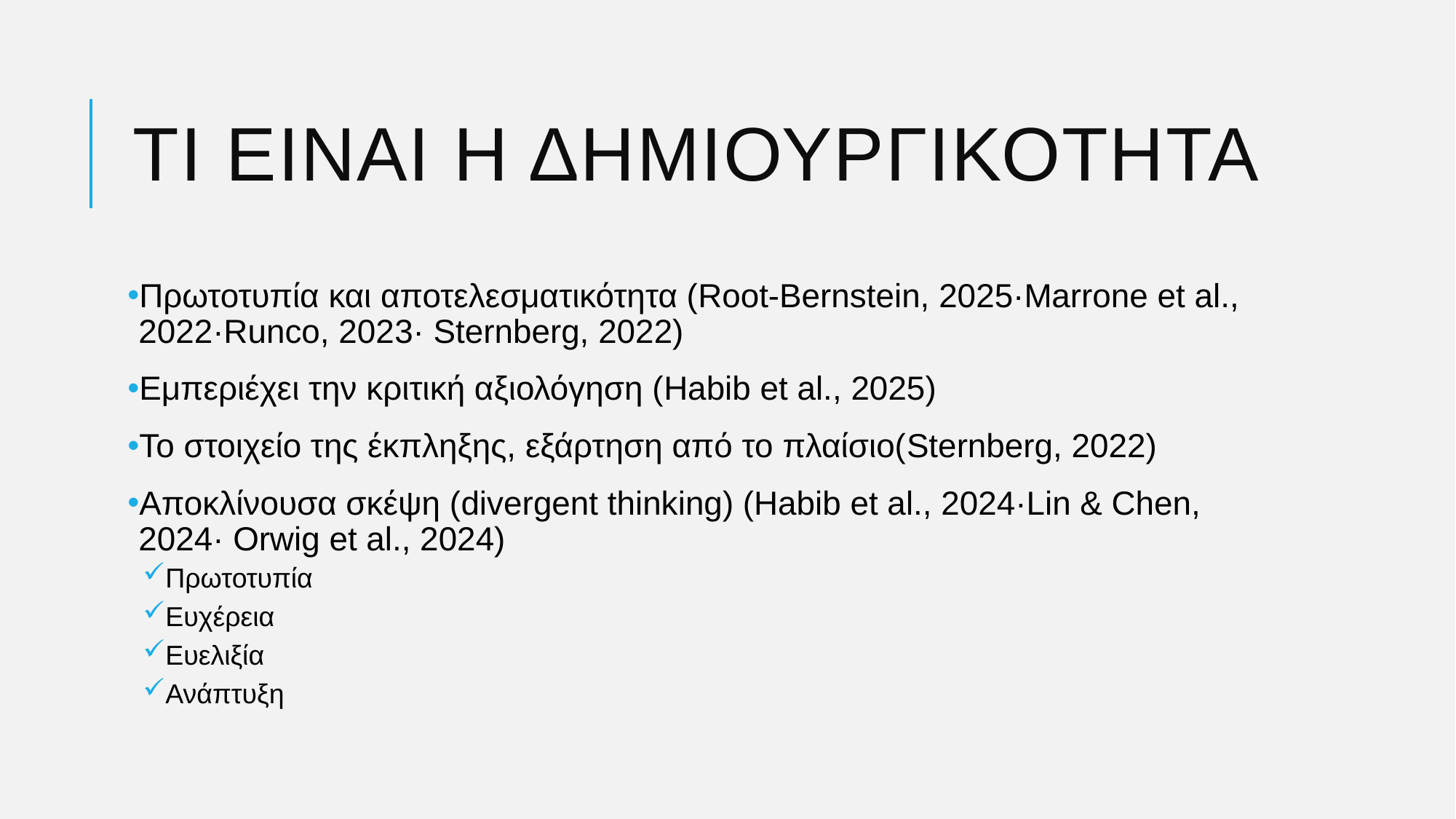

# Τι ειναι η δημιουργικοτητα
Πρωτοτυπία και αποτελεσματικότητα (Root-Bernstein, 2025·Marrone et al., 2022·Runco, 2023· Sternberg, 2022)
Εμπεριέχει την κριτική αξιολόγηση (Habib et al., 2025)
Το στοιχείο της έκπληξης, εξάρτηση από το πλαίσιο(Sternberg, 2022)
Αποκλίνουσα σκέψη (divergent thinking) (Habib et al., 2024·Lin & Chen, 2024· Orwig et al., 2024)
Πρωτοτυπία
Ευχέρεια
Ευελιξία
Ανάπτυξη